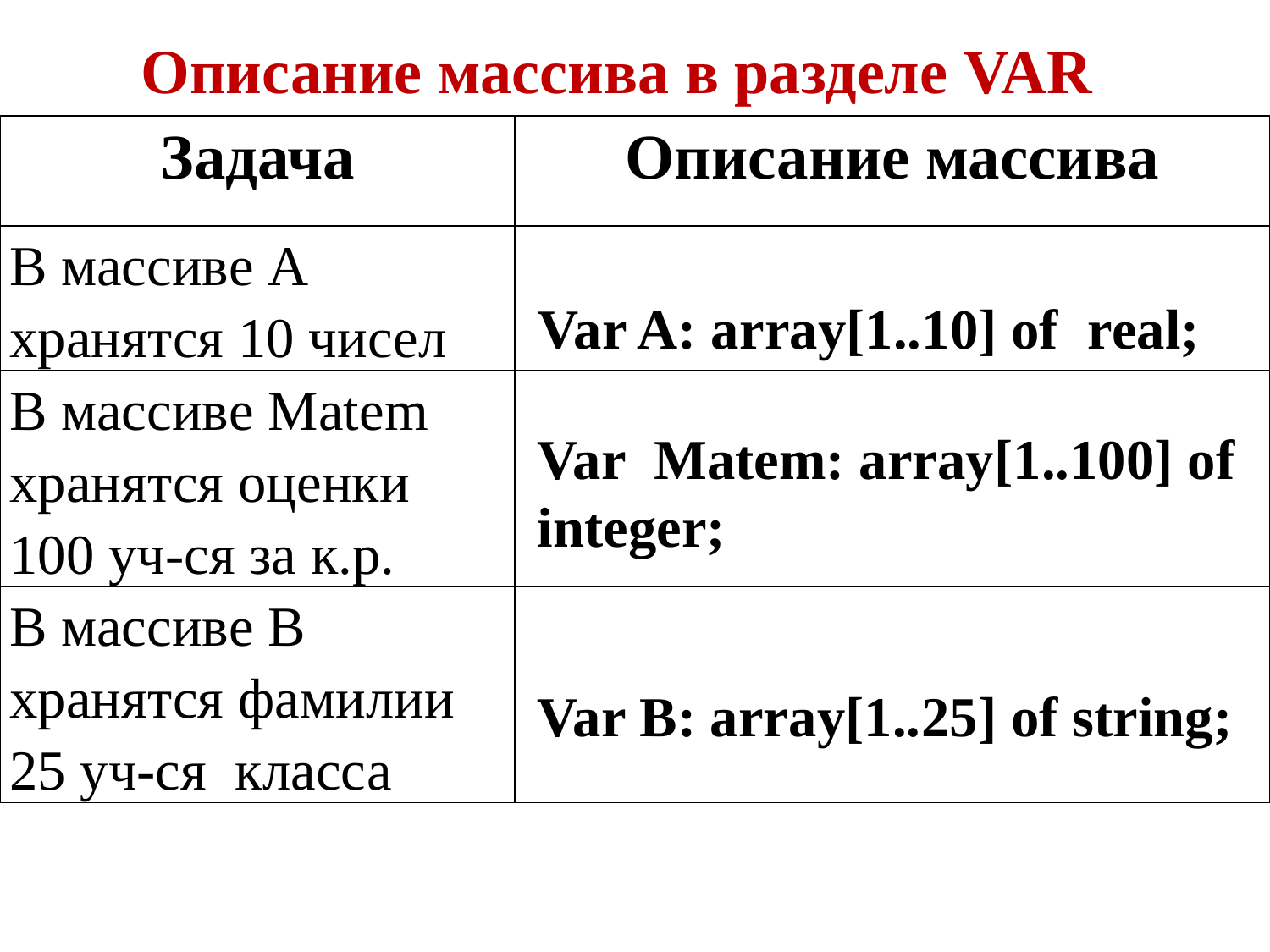

# Описание массива в разделе VAR
| Задача | Описание массива |
| --- | --- |
| В массиве А хранятся 10 чисел |  |
| В массиве Matem хранятся оценки 100 уч-ся за к.р. |  |
| В массиве В хранятся фамилии 25 уч-ся класса |  |
Var A: array[1..10] of  real;
Var  Matem: array[1..100] of integer;
Var В: array[1..25] of string;